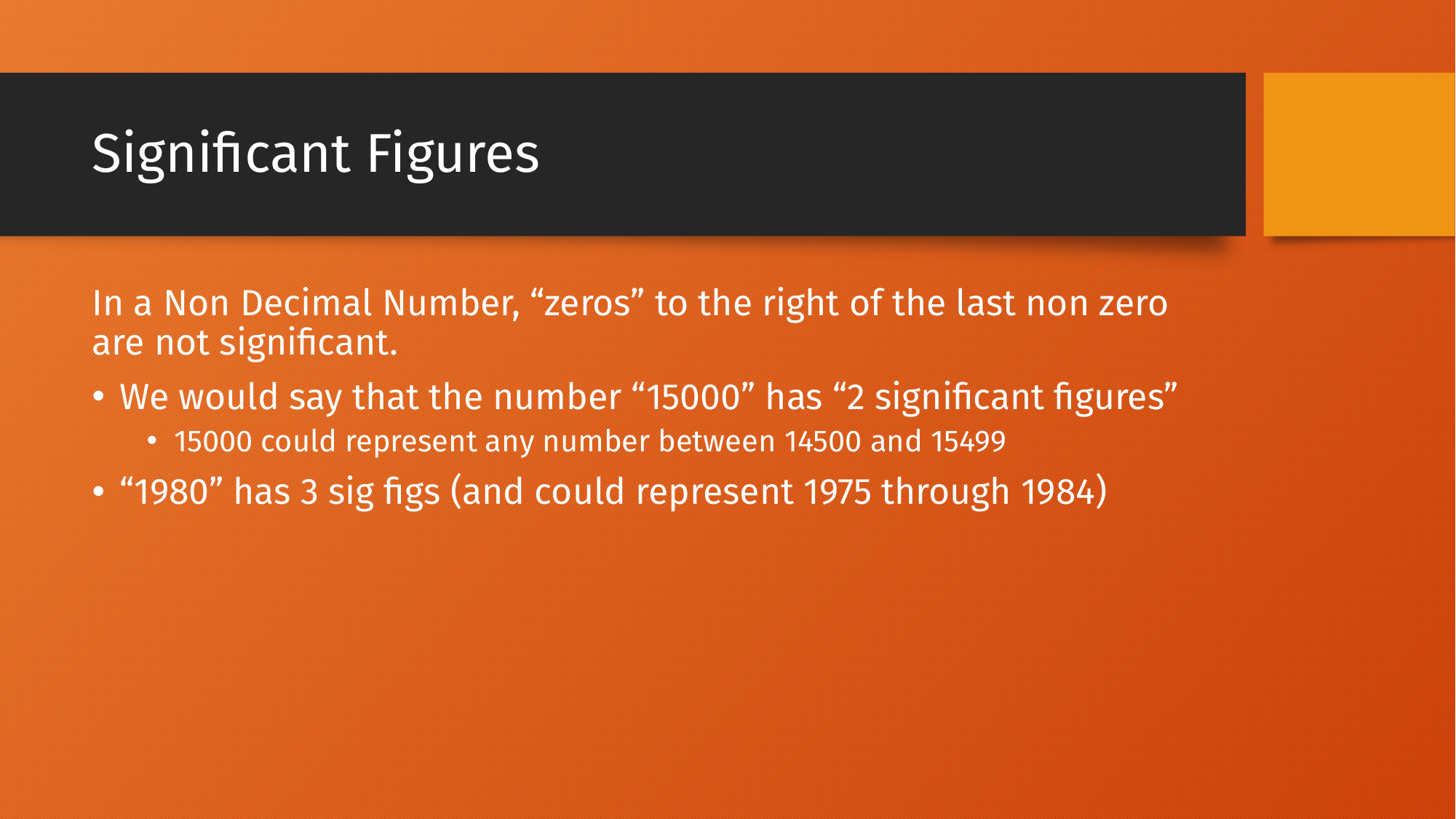

# Significant Figures
In a Non Decimal Number, “zeros” to the right of the last non zero are not significant.
We would say that the number “15000” has “2 significant figures”
15000 could represent any number between 14500 and 15499
“1980” has 3 sig figs (and could represent 1975 through 1984)